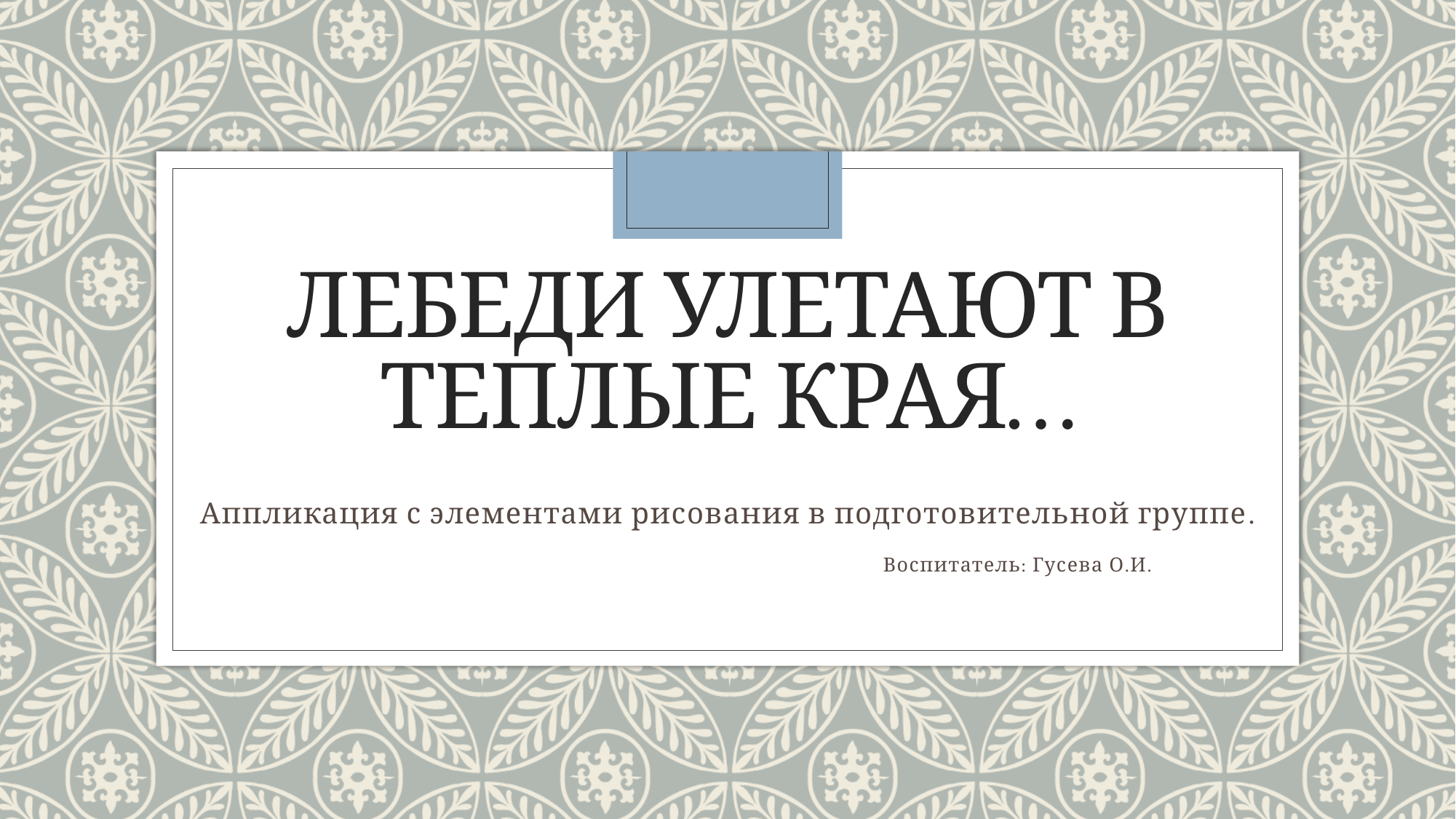

# Лебеди улетают в теплые края…
Аппликация с элементами рисования в подготовительной группе.

                                                                                                        Воспитатель: Гусева О.И.